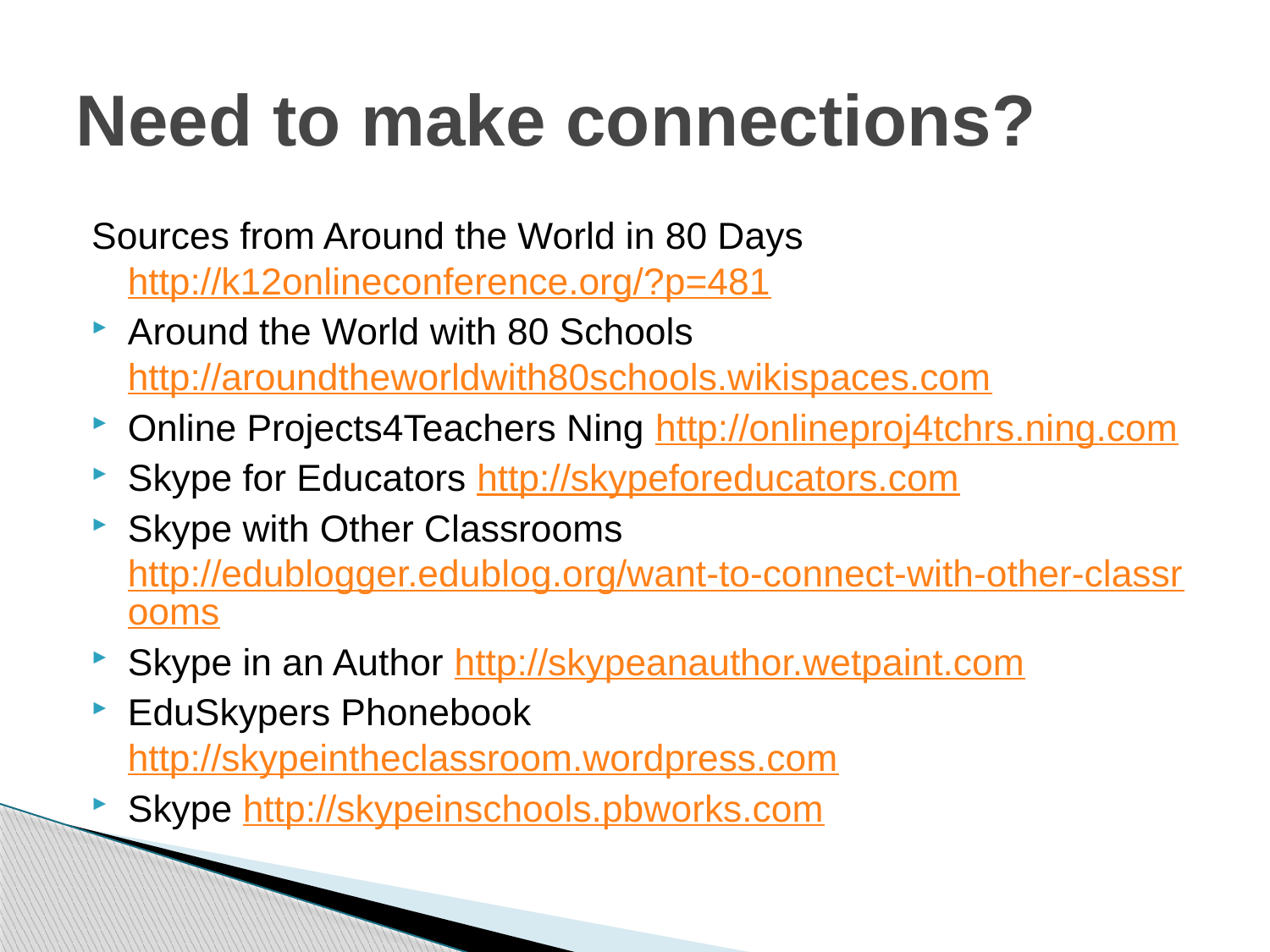

# Need to make connections?
Sources from Around the World in 80 Days http://k12onlineconference.org/?p=481
Around the World with 80 Schools http://aroundtheworldwith80schools.wikispaces.com
Online Projects4Teachers Ning http://onlineproj4tchrs.ning.com
Skype for Educators http://skypeforeducators.com
Skype with Other Classrooms http://edublogger.edublog.org/want-to-connect-with-other-classrooms
Skype in an Author http://skypeanauthor.wetpaint.com
EduSkypers Phonebook http://skypeintheclassroom.wordpress.com
Skype http://skypeinschools.pbworks.com